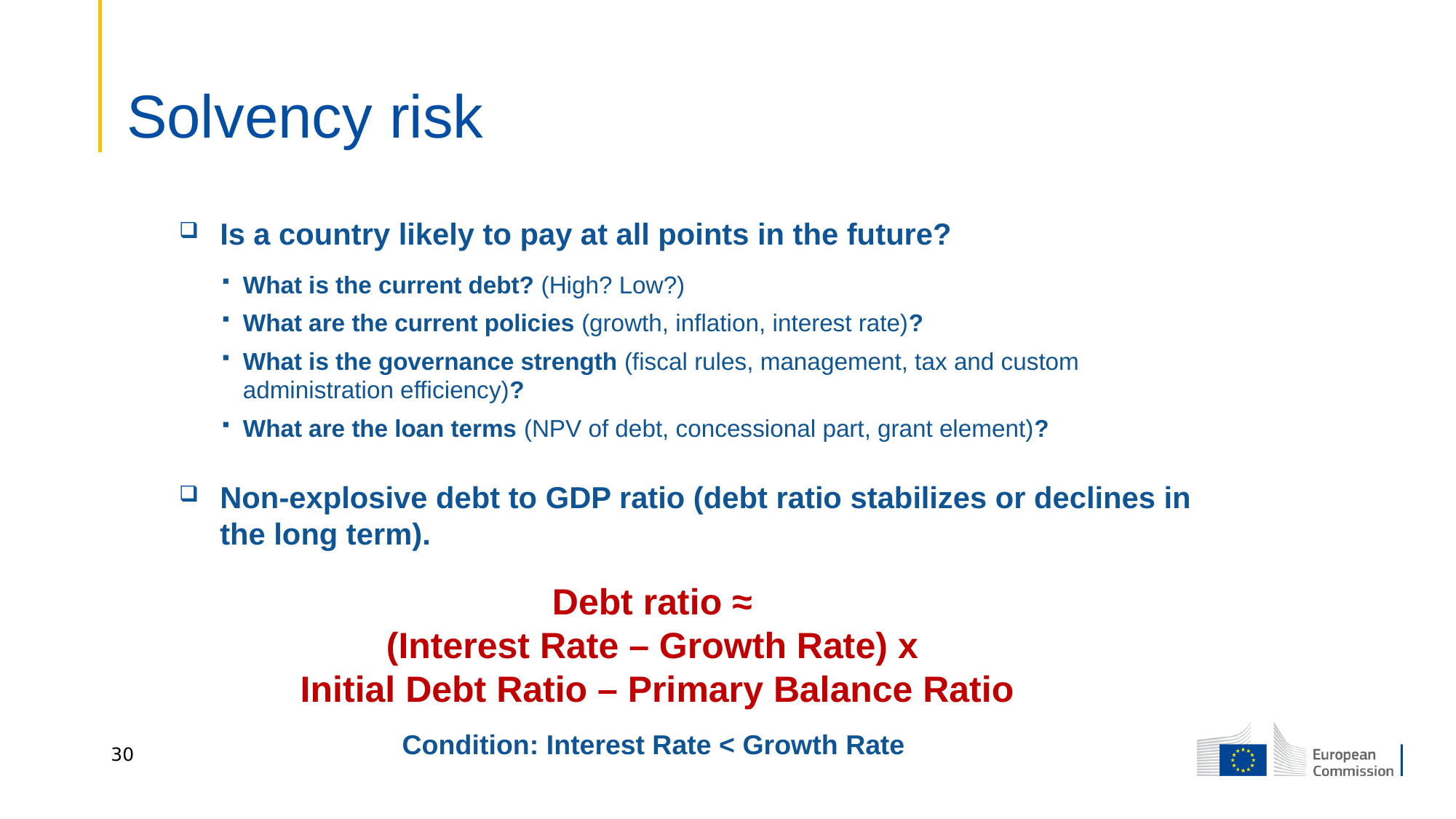

# Solvency risk
Is a country likely to pay at all points in the future?
What is the current debt? (High? Low?)
What are the current policies (growth, inflation, interest rate)?
What is the governance strength (fiscal rules, management, tax and custom administration efficiency)?
What are the loan terms (NPV of debt, concessional part, grant element)?
Non-explosive debt to GDP ratio (debt ratio stabilizes or declines in the long term).
Debt ratio ≈
(Interest Rate – Growth Rate) x
Initial Debt Ratio – Primary Balance Ratio
Condition: Interest Rate < Growth Rate
30